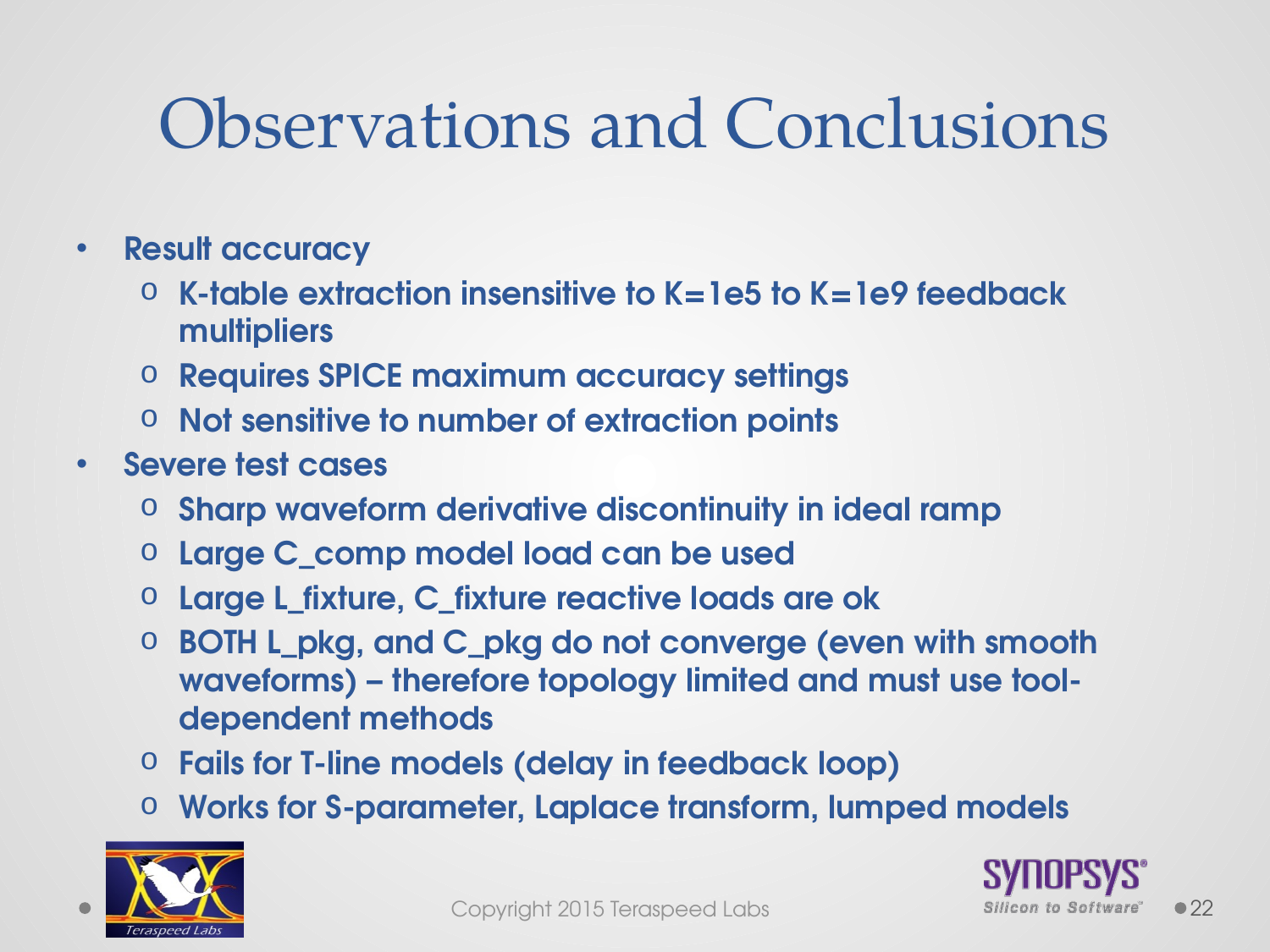

# Observations and Conclusions
Result accuracy
K-table extraction insensitive to K=1e5 to K=1e9 feedback multipliers
Requires SPICE maximum accuracy settings
Not sensitive to number of extraction points
Severe test cases
Sharp waveform derivative discontinuity in ideal ramp
Large C_comp model load can be used
Large L_fixture, C_fixture reactive loads are ok
BOTH L_pkg, and C_pkg do not converge (even with smooth waveforms) – therefore topology limited and must use tool-dependent methods
Fails for T-line models (delay in feedback loop)
Works for S-parameter, Laplace transform, lumped models

22
Copyright 2015 Teraspeed Labs